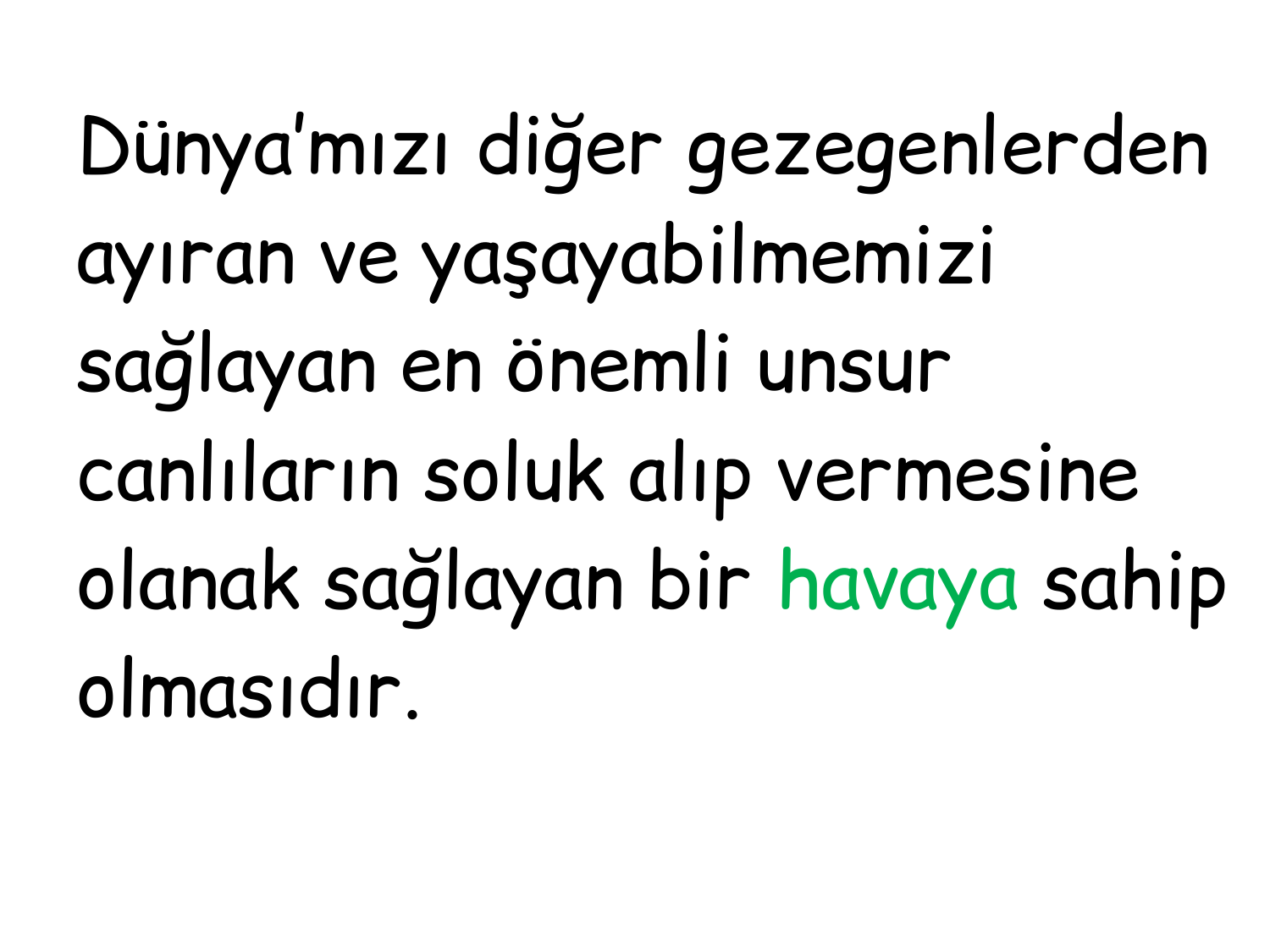

#
Dünya’mızı diğer gezegenlerden
ayıran ve yaşayabilmemizi
sağlayan en önemli unsur
canlıların soluk alıp vermesine
olanak sağlayan bir havaya sahip
olmasıdır.